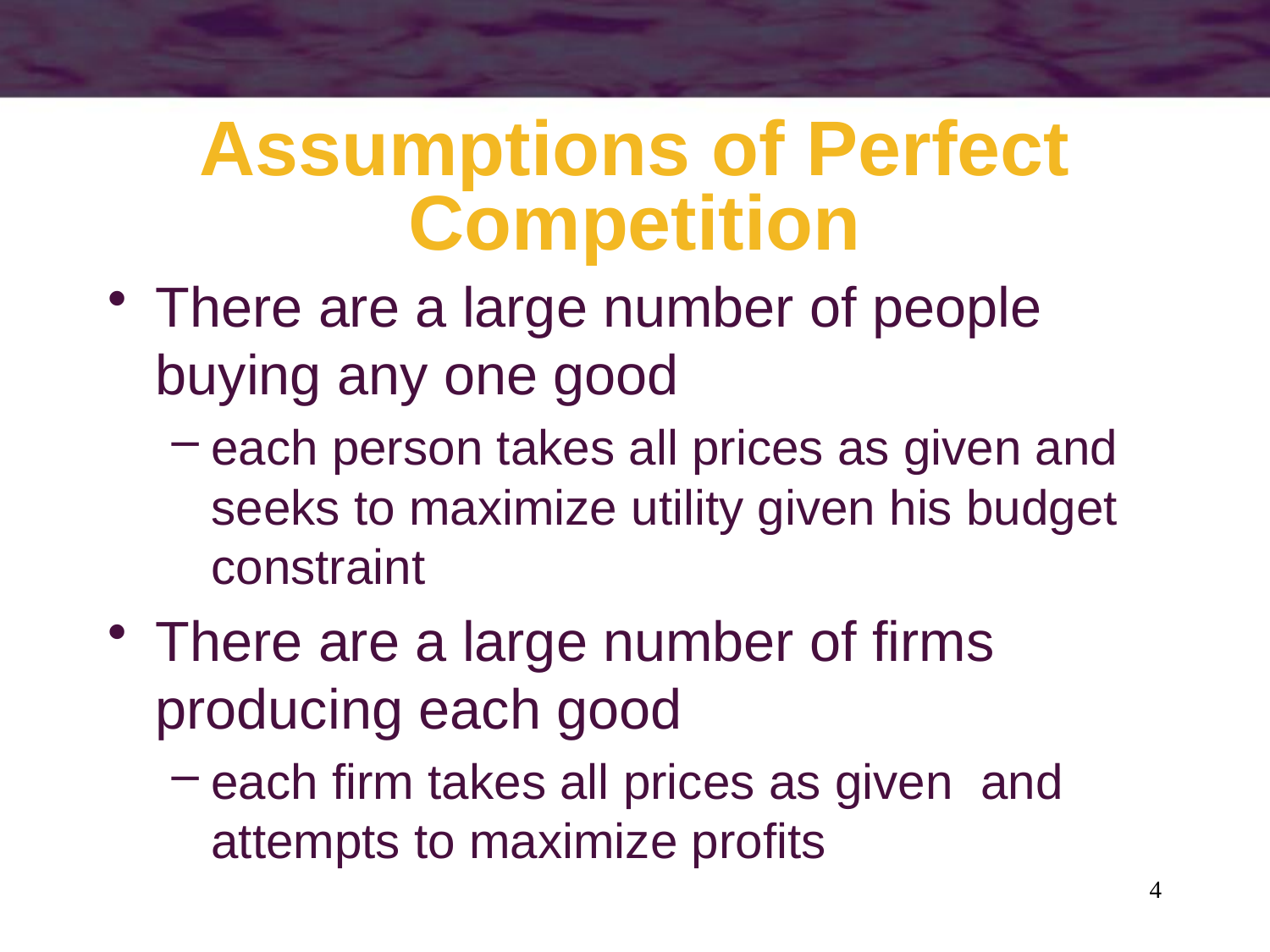

# Assumptions of Perfect Competition
There are a large number of people buying any one good
each person takes all prices as given and seeks to maximize utility given his budget constraint
There are a large number of firms producing each good
each firm takes all prices as given  and attempts to maximize profits
4